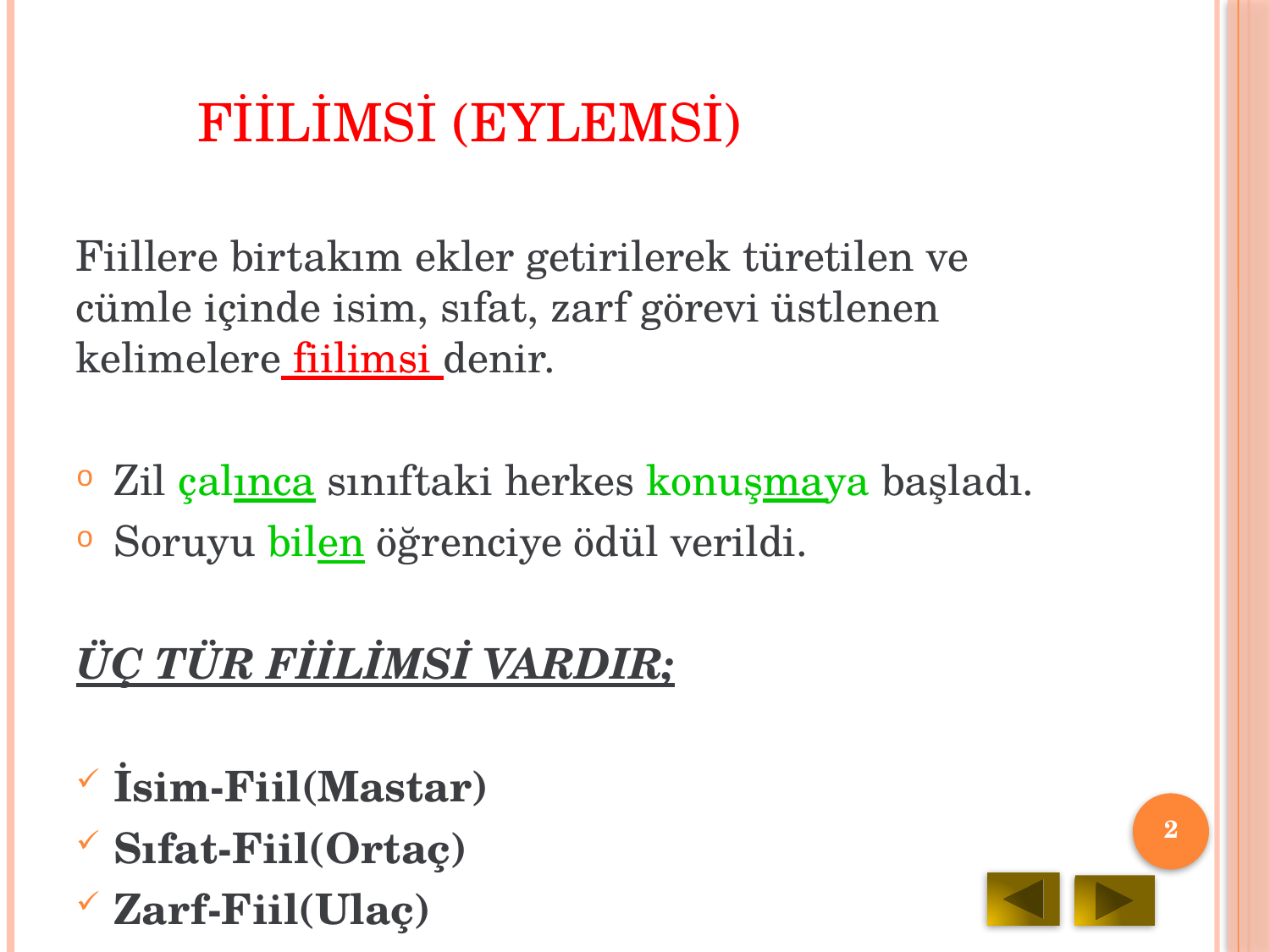

# FİİLİMSİ (EYLEMSİ)
Fiillere birtakım ekler getirilerek türetilen ve cümle içinde isim, sıfat, zarf görevi üstlenen kelimelere fiilimsi denir.

Zil çalınca sınıftaki herkes konuşmaya başladı.
Soruyu bilen öğrenciye ödül verildi.

ÜÇ TÜR FİİLİMSİ VARDIR;

İsim-Fiil(Mastar)
Sıfat-Fiil(Ortaç)
Zarf-Fiil(Ulaç)

2